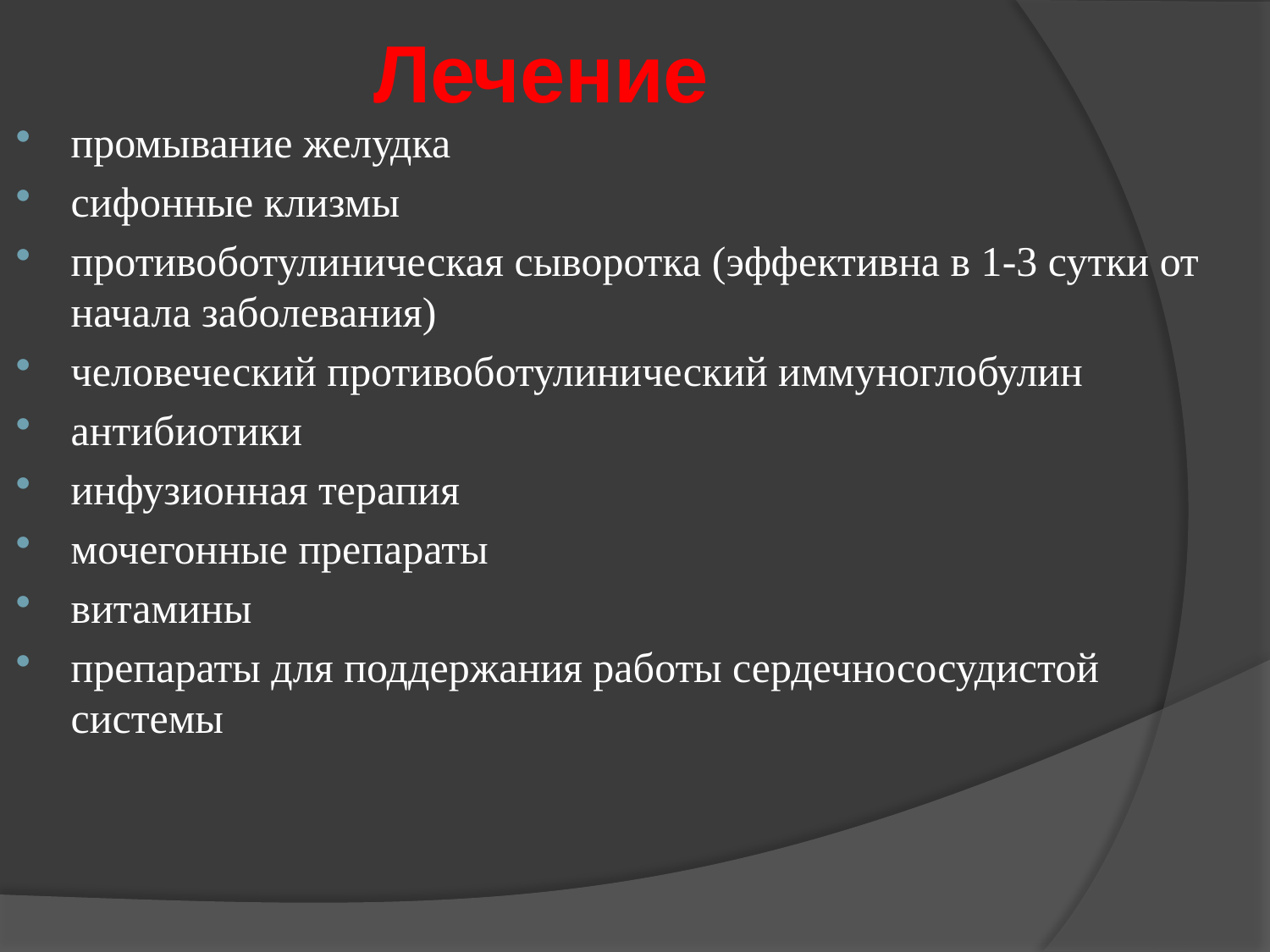

# Лечение
промывание желудка
сифонные клизмы
противоботулиническая сыворотка (эффективна в 1-3 сутки от начала заболевания)
человеческий противоботулинический иммуноглобулин
антибиотики
инфузионная терапия
мочегонные препараты
витамины
препараты для поддержания работы сердечнососудистой системы